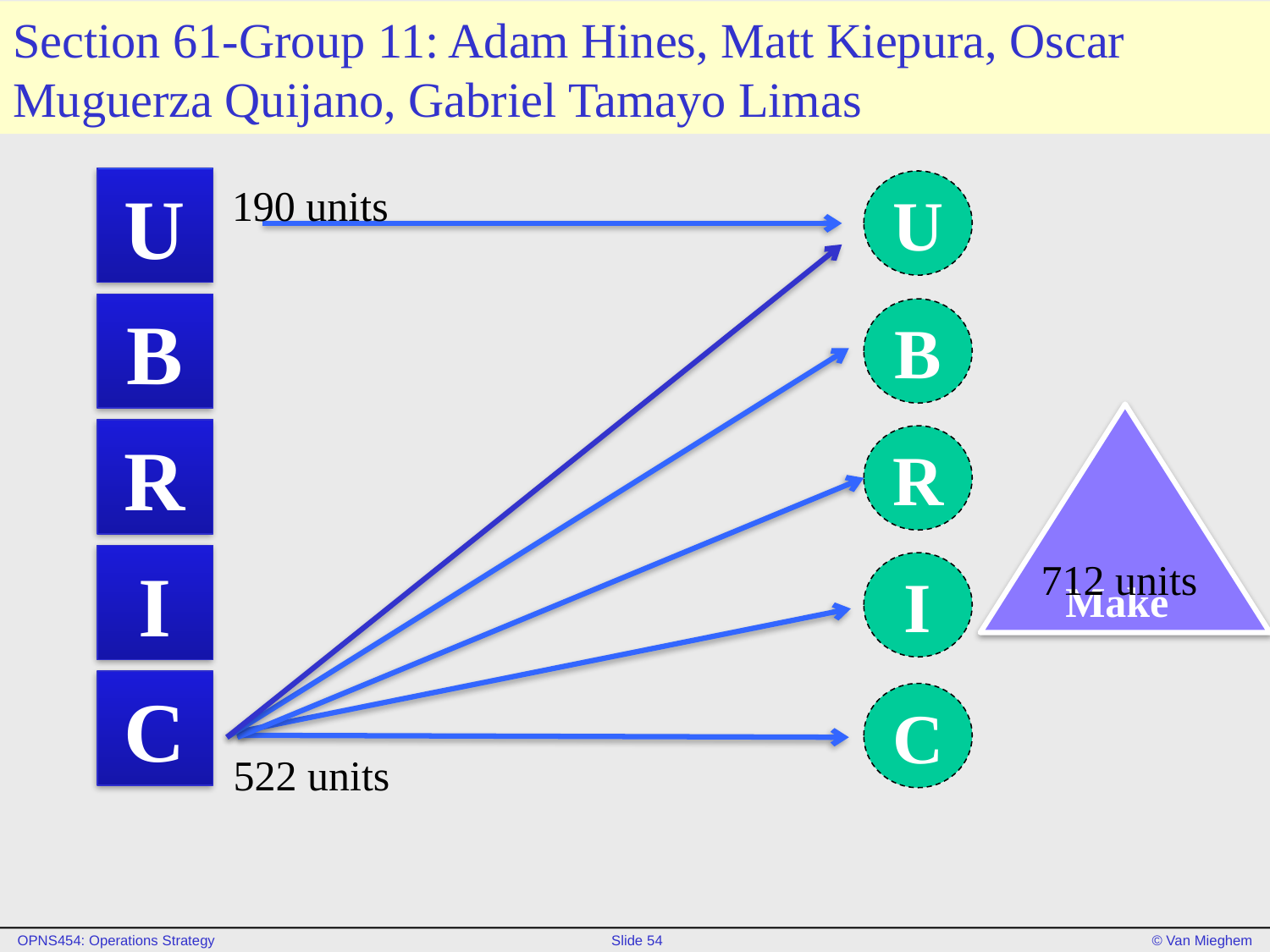

# Section 61-Group 11: Adam Hines, Matt Kiepura, Oscar Muguerza Quijano, Gabriel Tamayo Limas
U
U
190 units
522 units
B
B
  Make
712 units
R
R
I
I
C
C